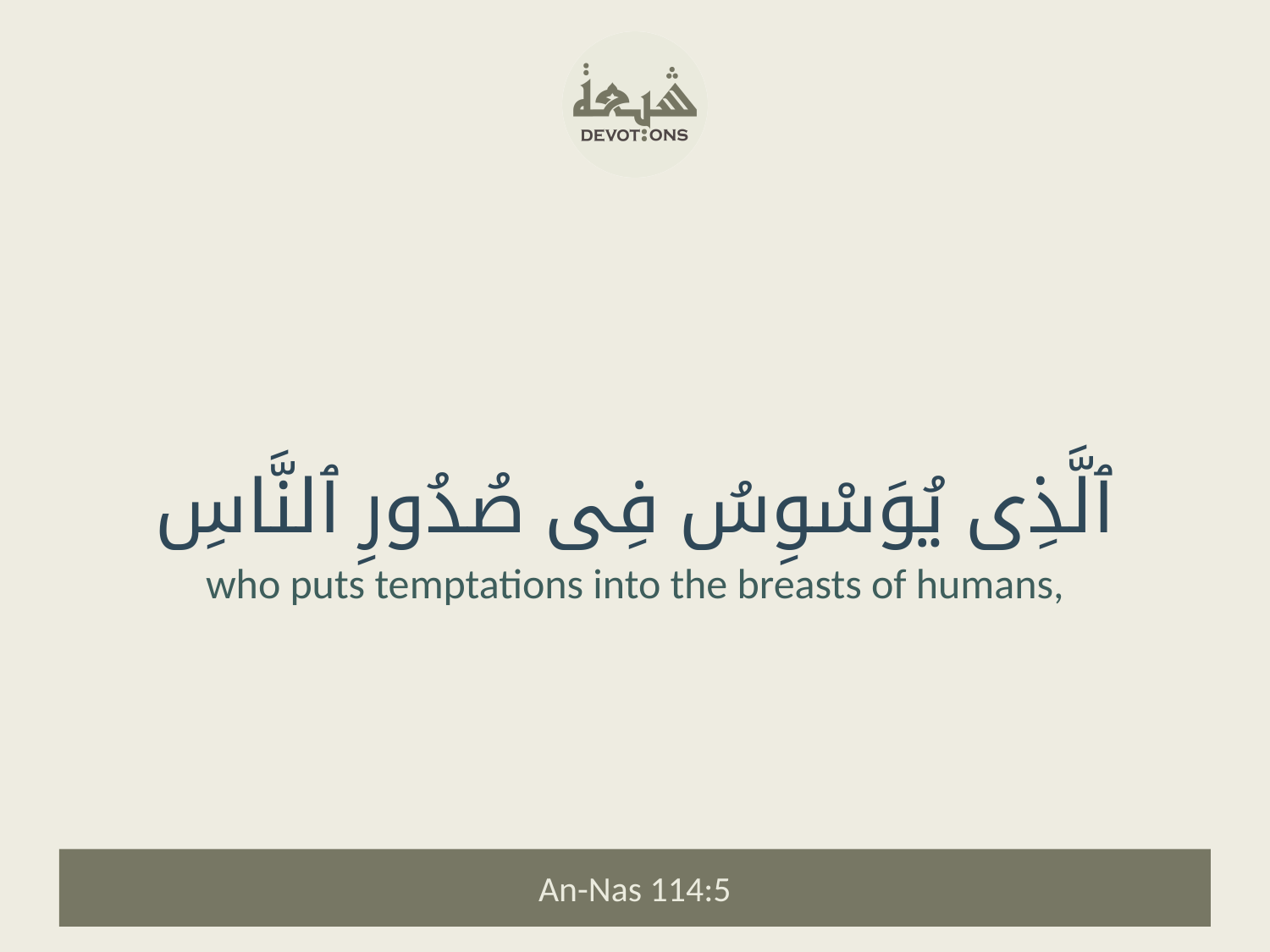

ٱلَّذِى يُوَسْوِسُ فِى صُدُورِ ٱلنَّاسِ
who puts temptations into the breasts of humans,
An-Nas 114:5